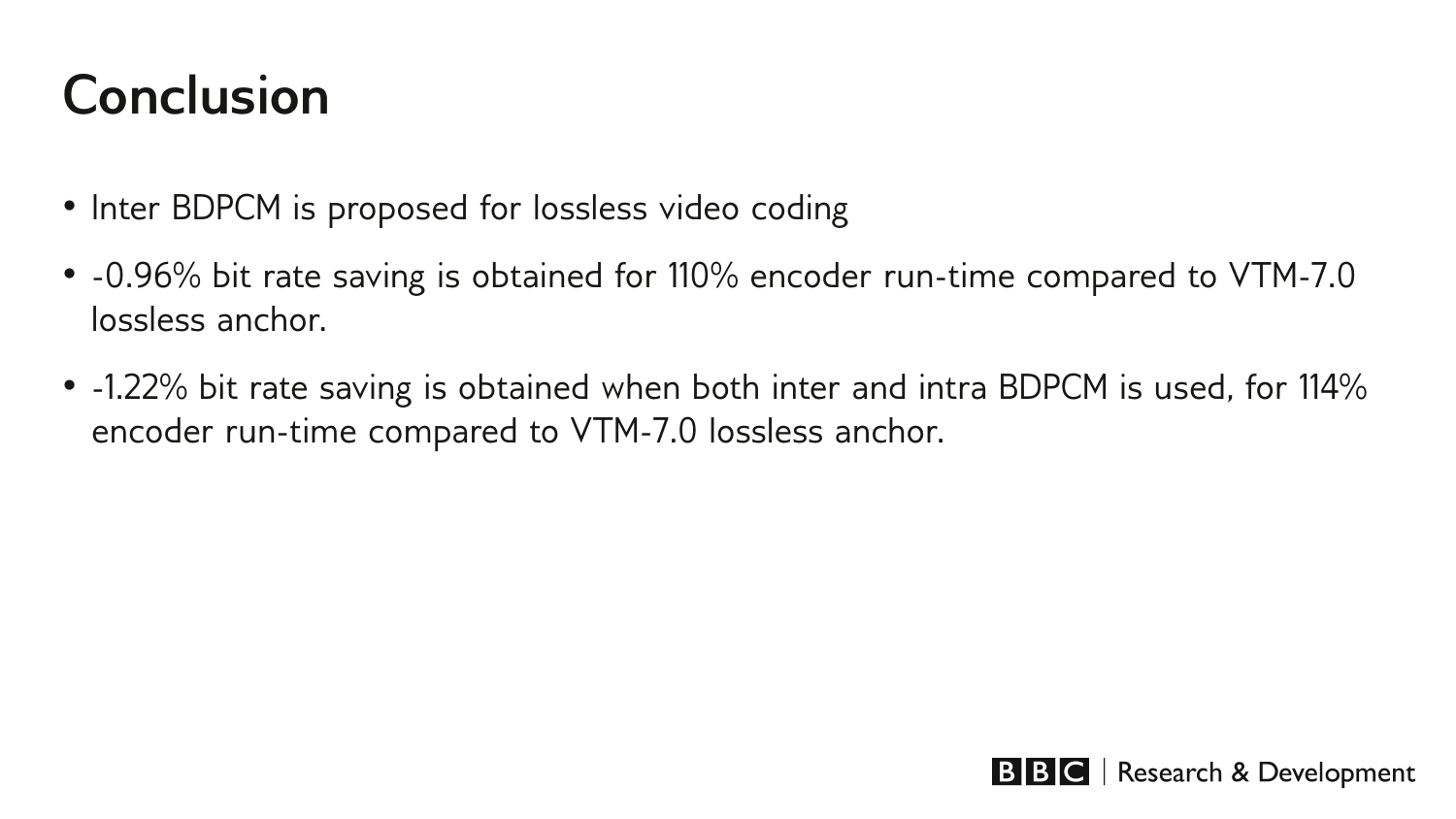

Conclusion
Inter BDPCM is proposed for lossless video coding
-0.96% bit rate saving is obtained for 110% encoder run-time compared to VTM-7.0 lossless anchor.
-1.22% bit rate saving is obtained when both inter and intra BDPCM is used, for 114% encoder run-time compared to VTM-7.0 lossless anchor.